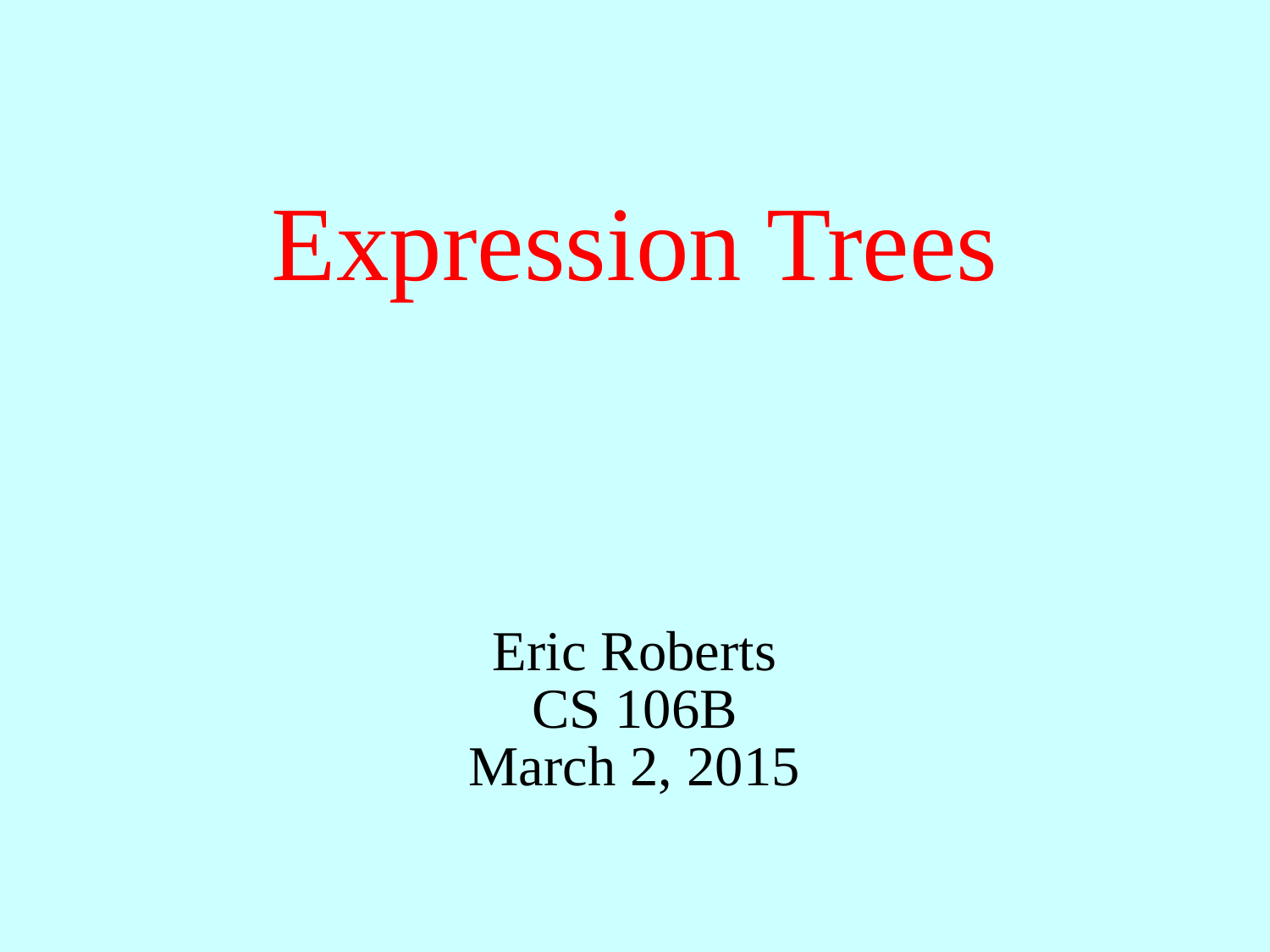

# Expression Trees
Eric Roberts
CS 106B
March 2, 2015